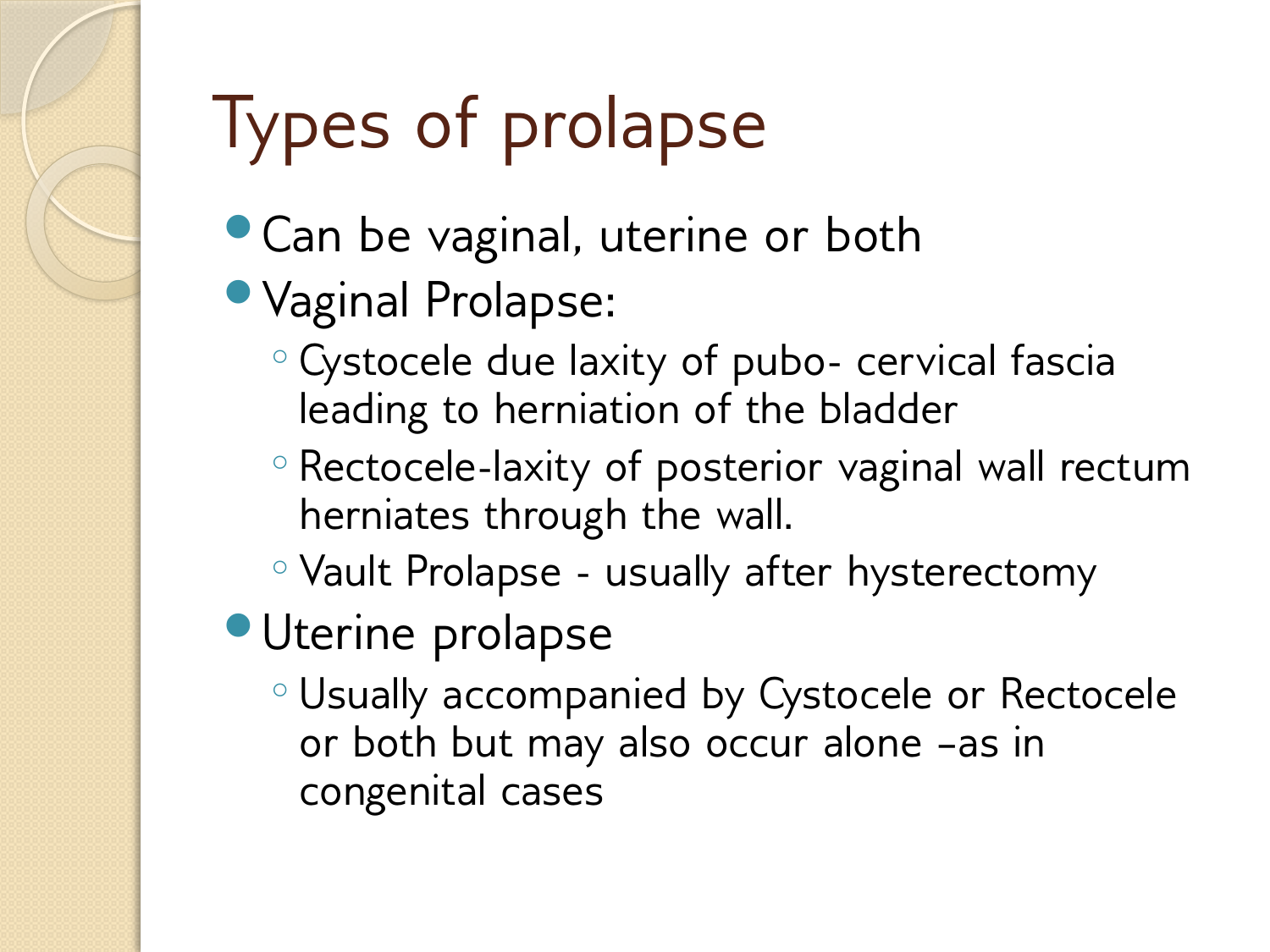

# Types of prolapse
Can be vaginal, uterine or both
Vaginal Prolapse:
Cystocele due laxity of pubo- cervical fascia leading to herniation of the bladder
Rectocele-laxity of posterior vaginal wall rectum herniates through the wall.
Vault Prolapse - usually after hysterectomy
Uterine prolapse
Usually accompanied by Cystocele or Rectocele or both but may also occur alone –as in congenital cases